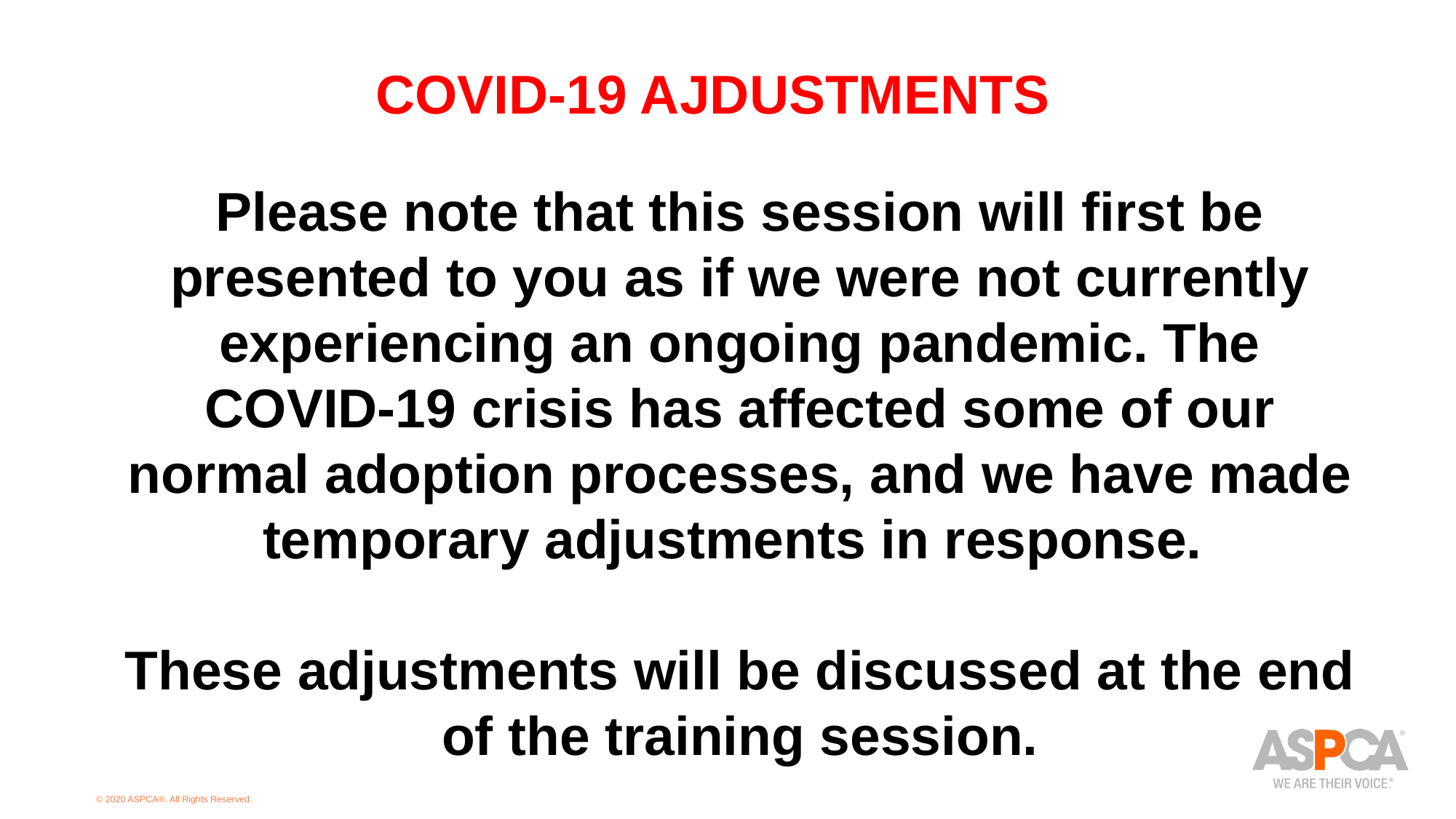

# COVID-19 AJDUSTMENTS
Please note that this session will first be presented to you as if we were not currently experiencing an ongoing pandemic. The COVID-19 crisis has affected some of our normal adoption processes, and we have made temporary adjustments in response.

These adjustments will be discussed at the end of the training session.